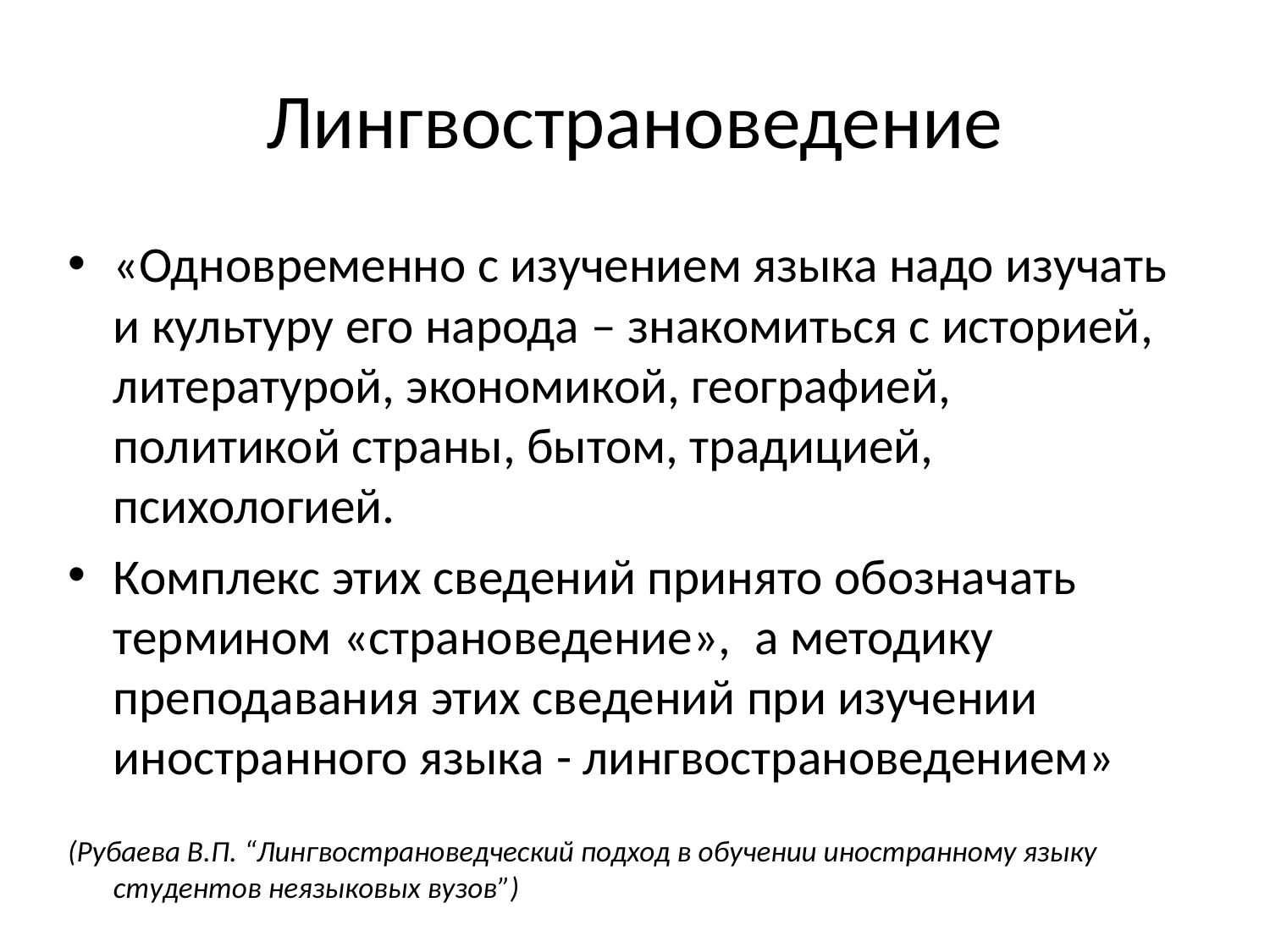

# Лингвострановедение
«Одновременно с изучением языка надо изучать и культуру его народа – знакомиться с историей, литературой, экономикой, географией, политикой страны, бытом, традицией, психологией.
Комплекс этих сведений принято обозначать термином «страноведение»,  а методику преподавания этих сведений при изучении иностранного языка - лингвострановедением»

(Рубаева В.П. “Лингвострановедческий подход в обучении иностранному языку студентов неязыковых вузов”)